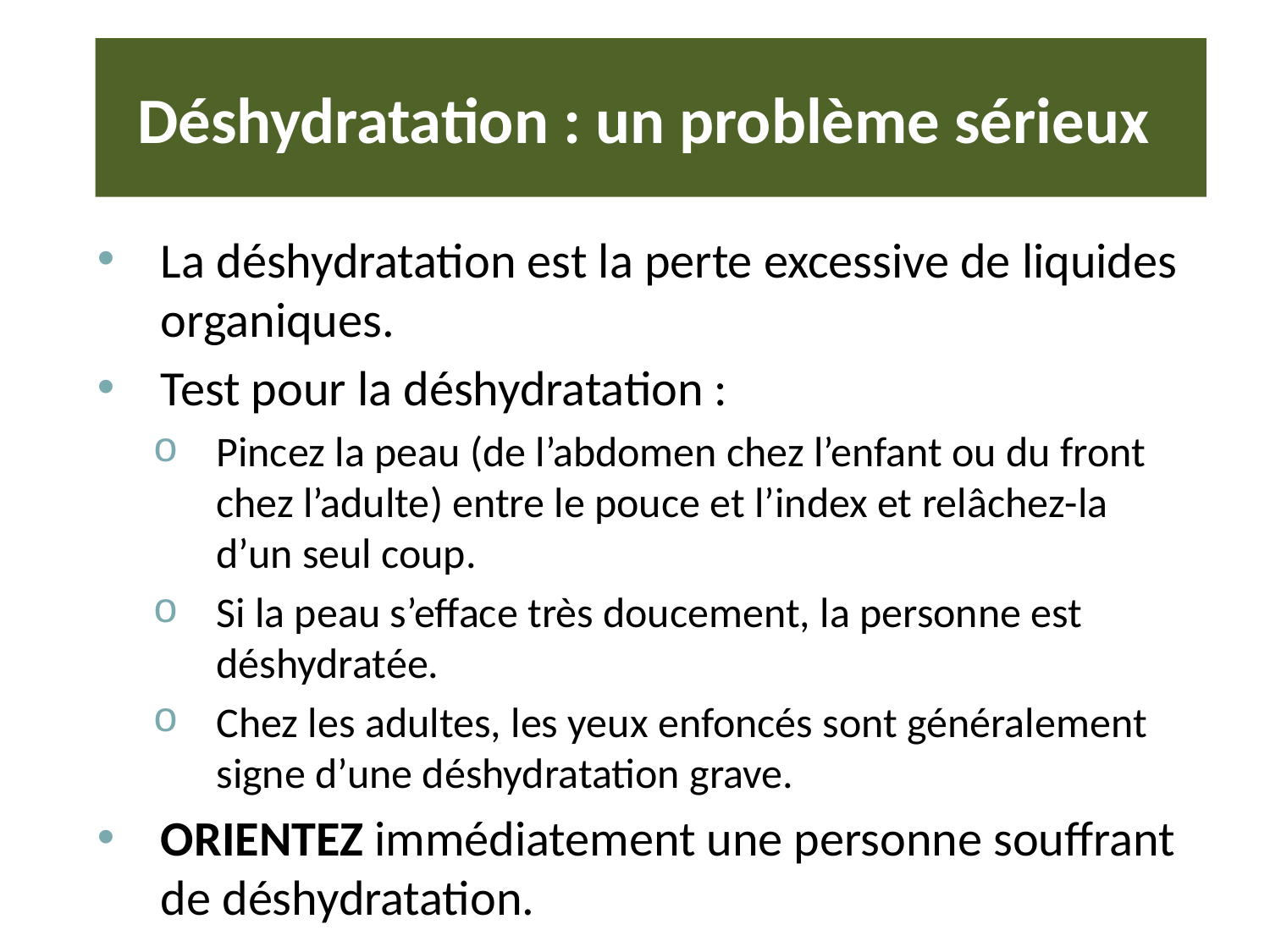

# Déshydratation : un problème sérieux
La déshydratation est la perte excessive de liquides organiques.
Test pour la déshydratation :
Pincez la peau (de l’abdomen chez l’enfant ou du front chez l’adulte) entre le pouce et l’index et relâchez-la d’un seul coup.
Si la peau s’efface très doucement, la personne est déshydratée.
Chez les adultes, les yeux enfoncés sont généralement signe d’une déshydratation grave.
ORIENTEZ immédiatement une personne souffrant de déshydratation.